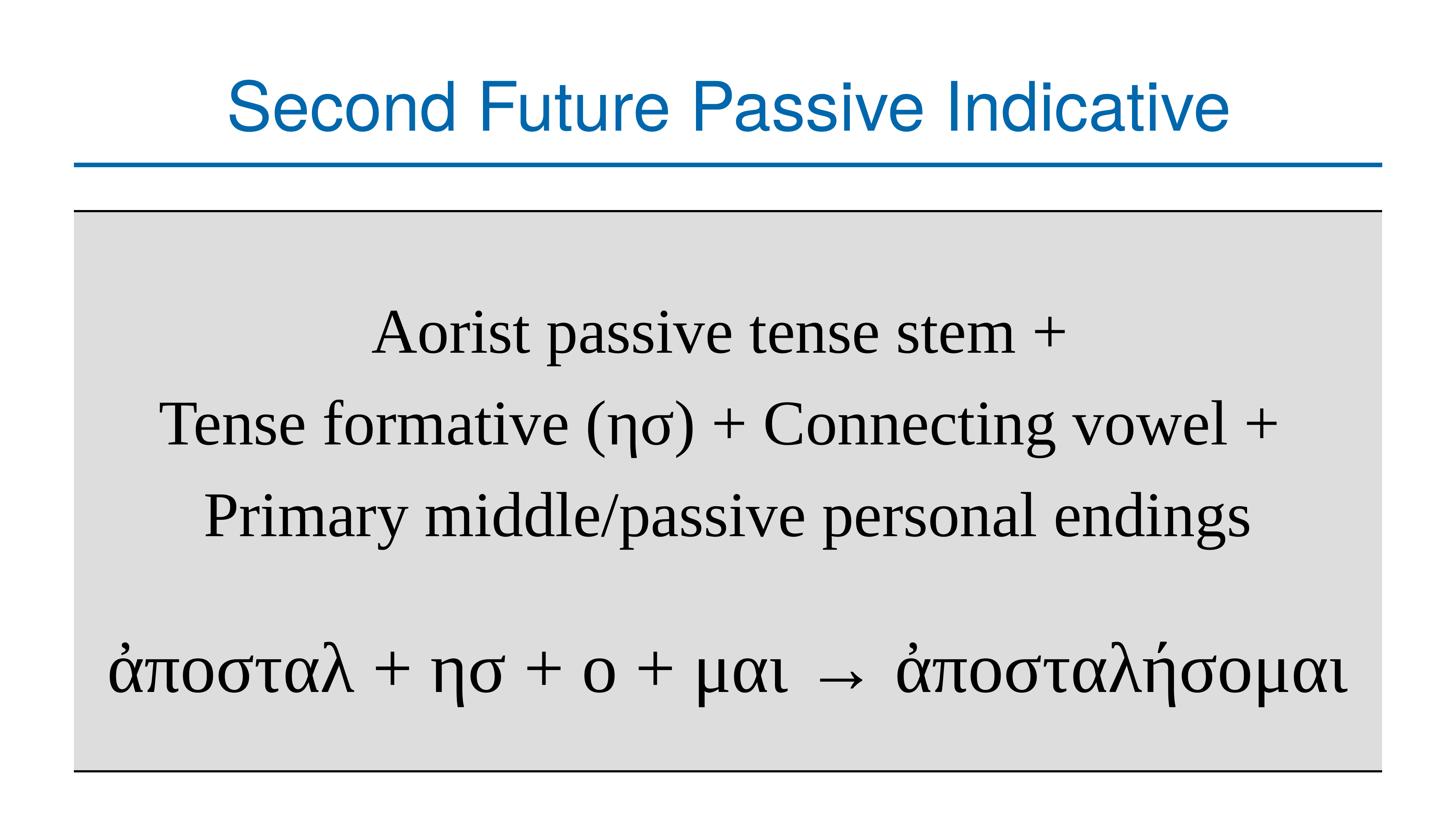

# Second Future Passive Indicative
| Aorist passive tense stem + Tense formative (ησ) + Connecting vowel + Primary middle/passive personal endings ἀποσταλ + ησ + ο + μαι → ἀποσταλήσομαι |
| --- |